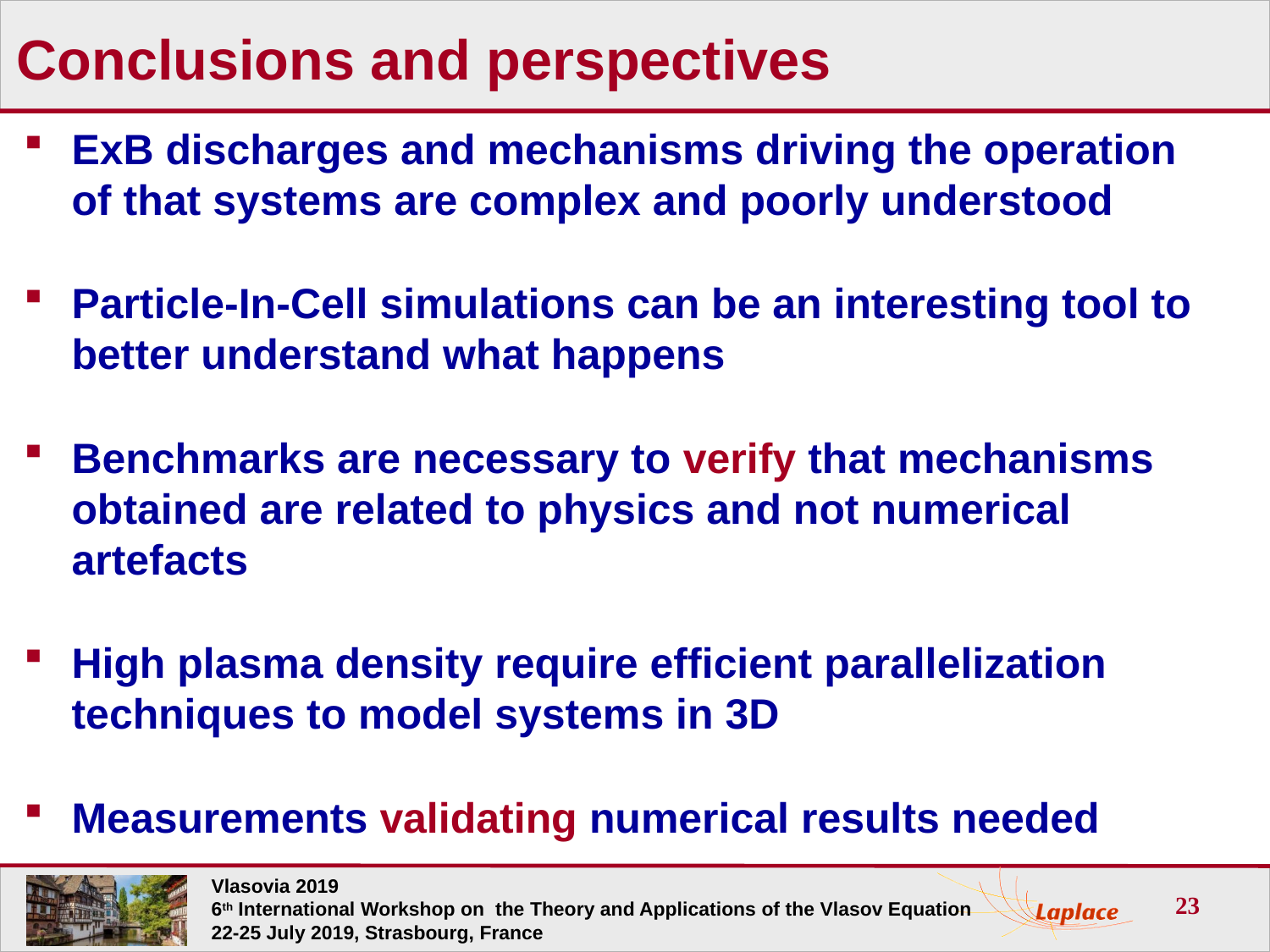

# Conclusions and perspectives

ExB discharges and mechanisms driving the operation of that systems are complex and poorly understood

Particle-In-Cell simulations can be an interesting tool to better understand what happens

Benchmarks are necessary to verify that mechanisms obtained are related to physics and not numerical artefacts

High plasma density require efficient parallelization techniques to model systems in 3D

Measurements validating numerical results needed